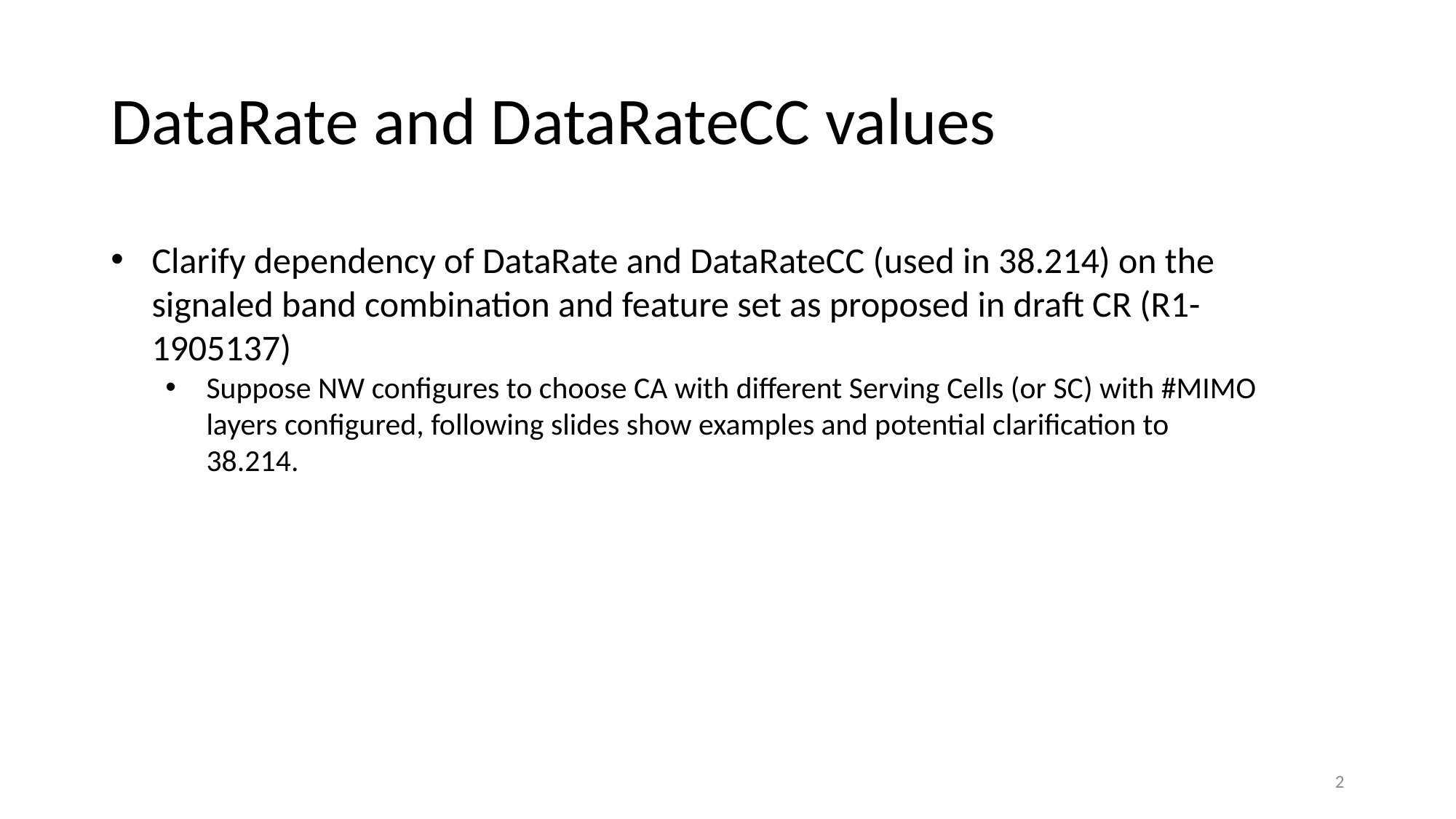

# DataRate and DataRateCC values
Clarify dependency of DataRate and DataRateCC (used in 38.214) on the signaled band combination and feature set as proposed in draft CR (R1-1905137)
Suppose NW configures to choose CA with different Serving Cells (or SC) with #MIMO layers configured, following slides show examples and potential clarification to 38.214.
2